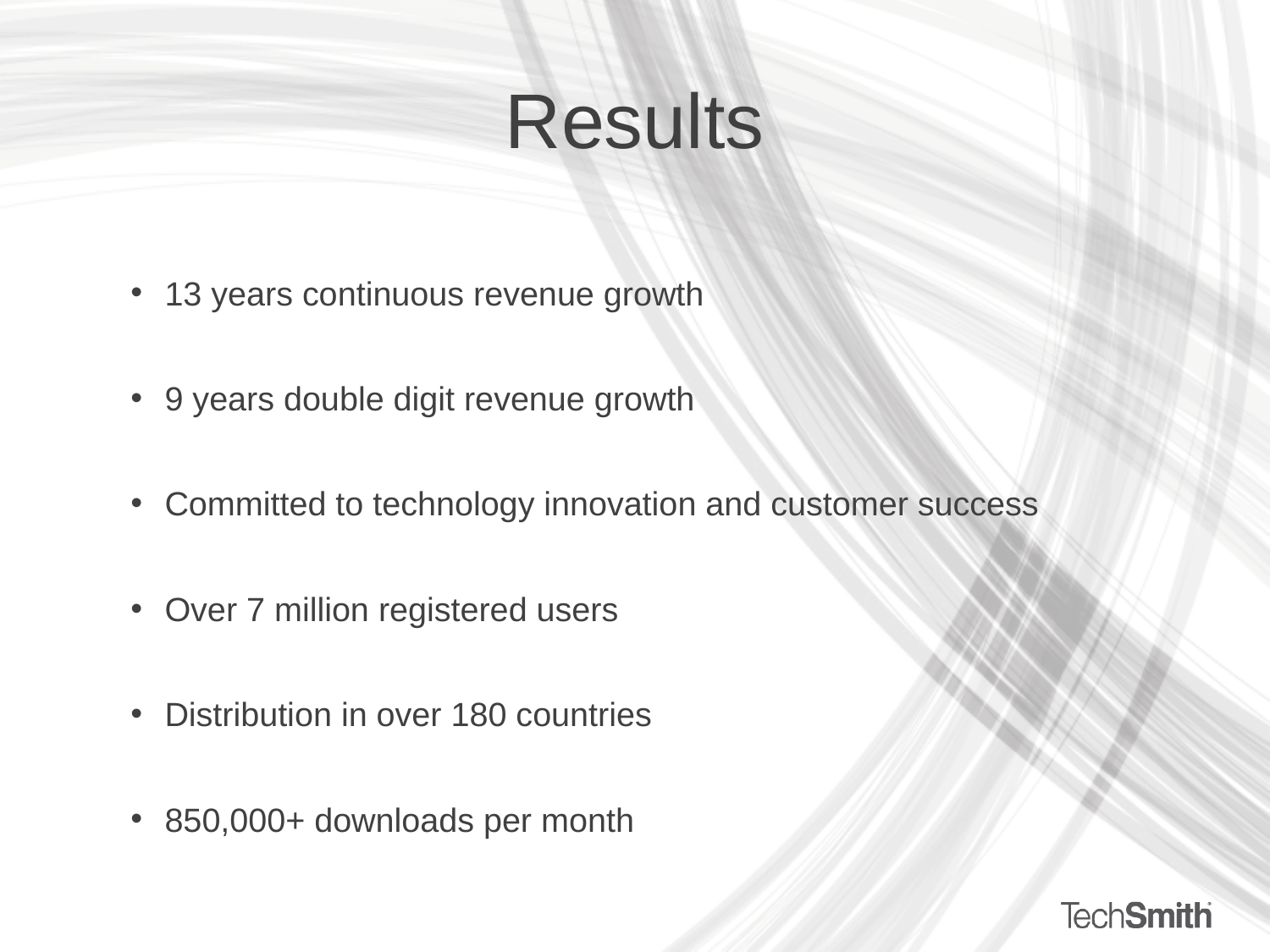

# Results

13 years continuous revenue growth

9 years double digit revenue growth

Committed to technology innovation and customer success

Over 7 million registered users

Distribution in over 180 countries

850,000+ downloads per month